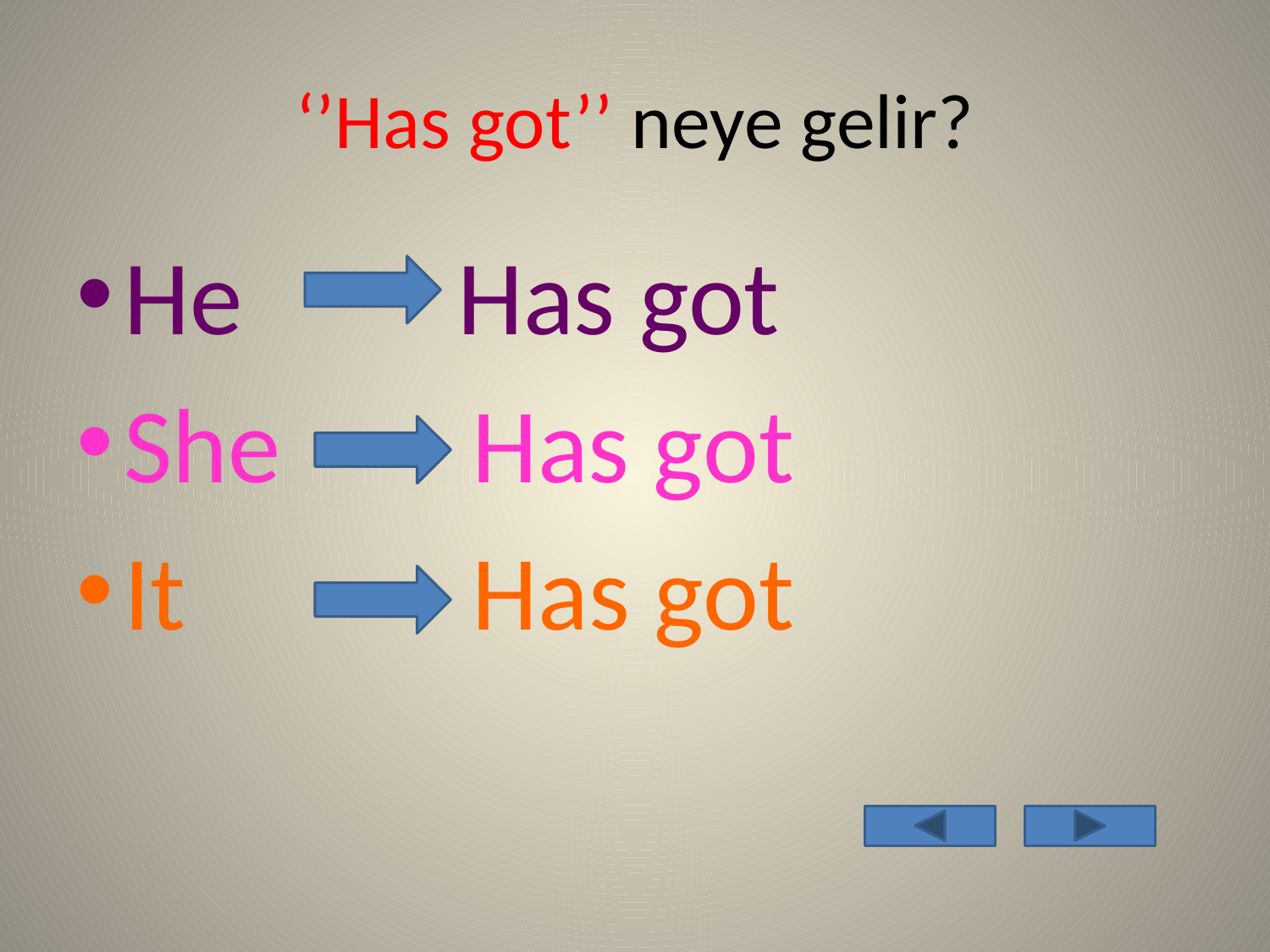

# ‘’Has got’’ neye gelir?
He         Has got
She        Has got
It            Has got